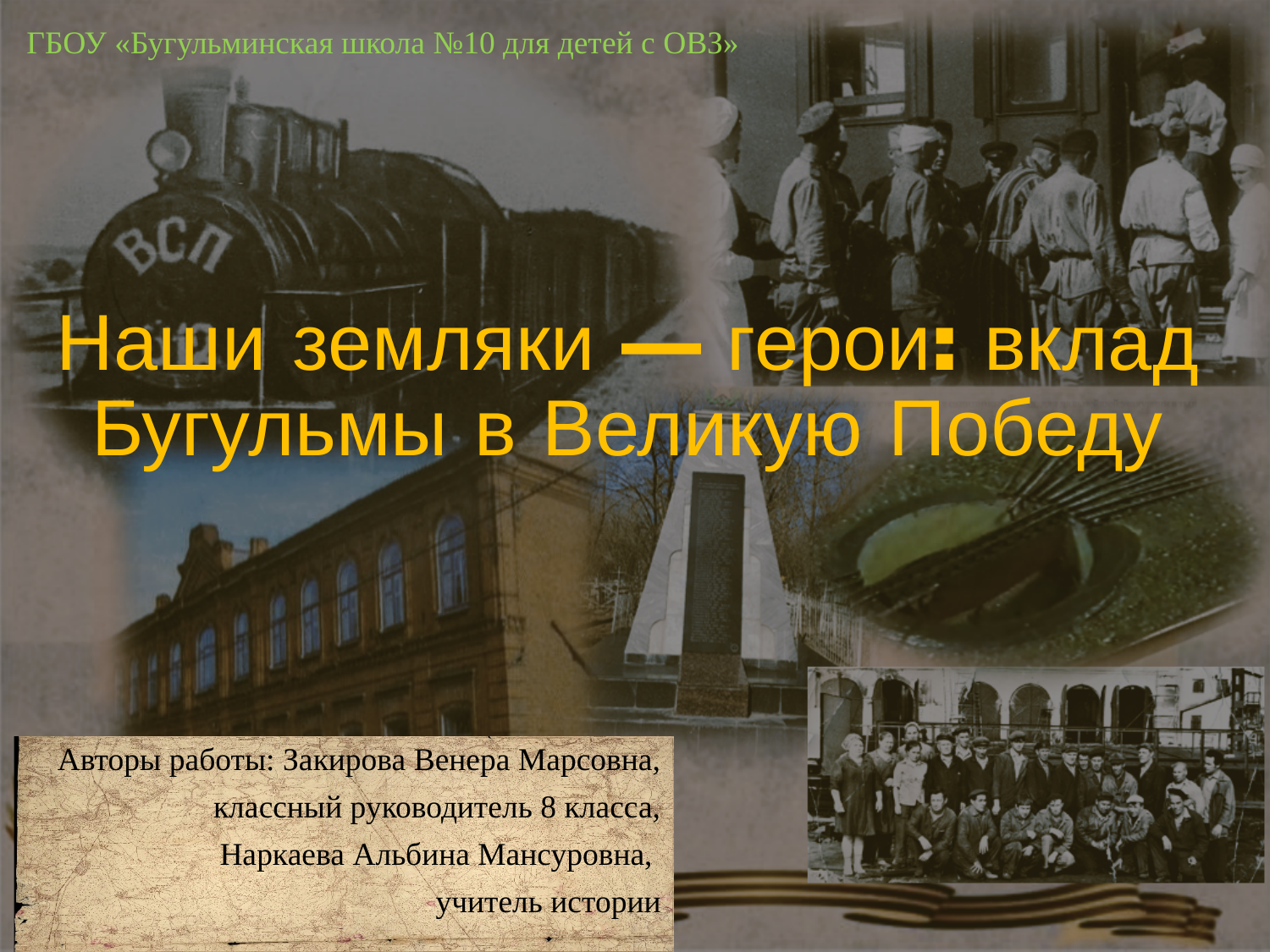

ГБОУ «Бугульминская школа №10 для детей с ОВЗ»
# Наши земляки — герои: вклад Бугульмы в Великую Победу
Авторы работы: Закирова Венера Марсовна,
классный руководитель 8 класса,
Наркаева Альбина Мансуровна,
учитель истории